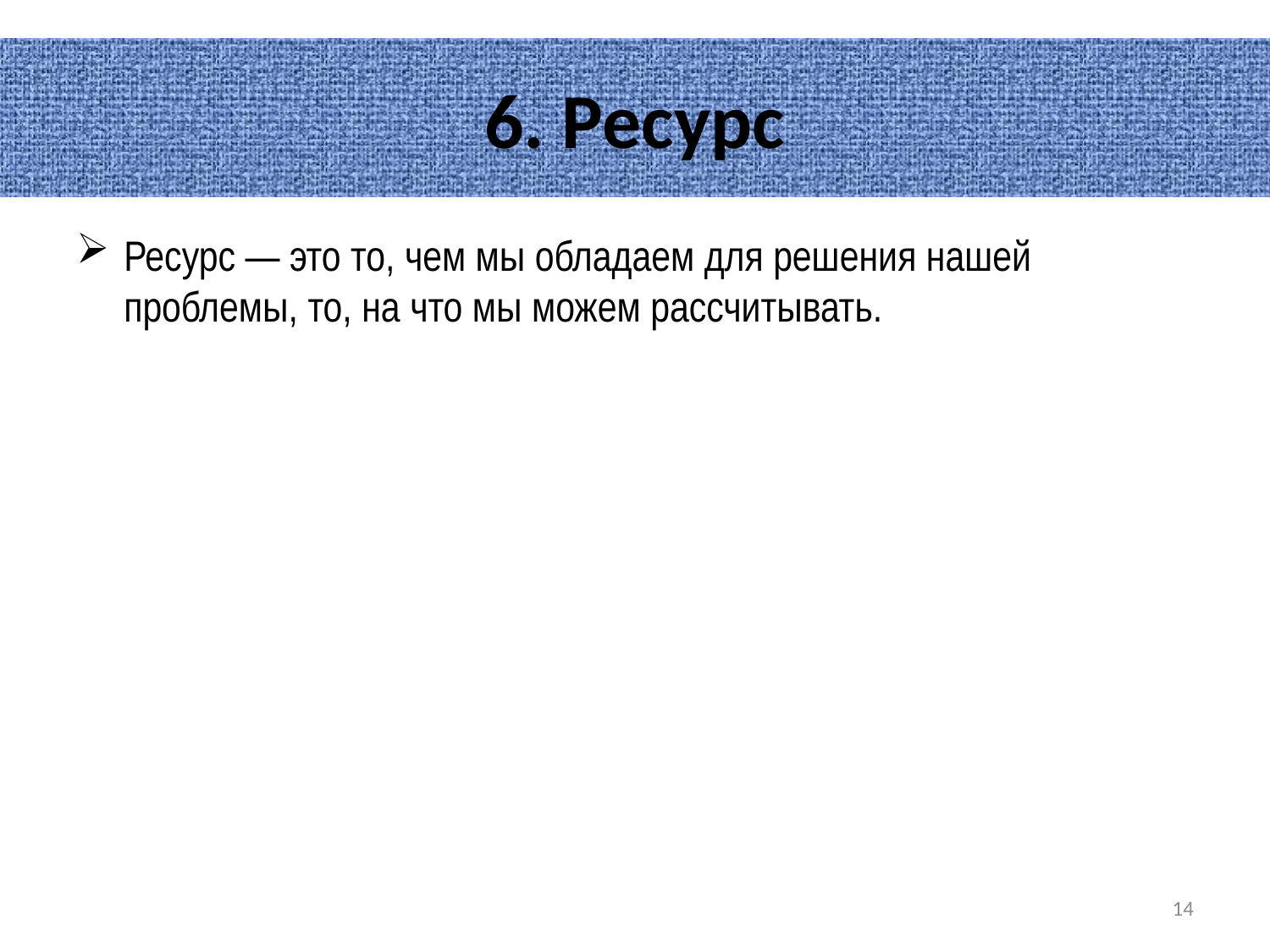

# 6. Ресурс
Ресурс — это то, чем мы обладаем для решения нашей проблемы, то, на что мы можем рассчитывать.
14